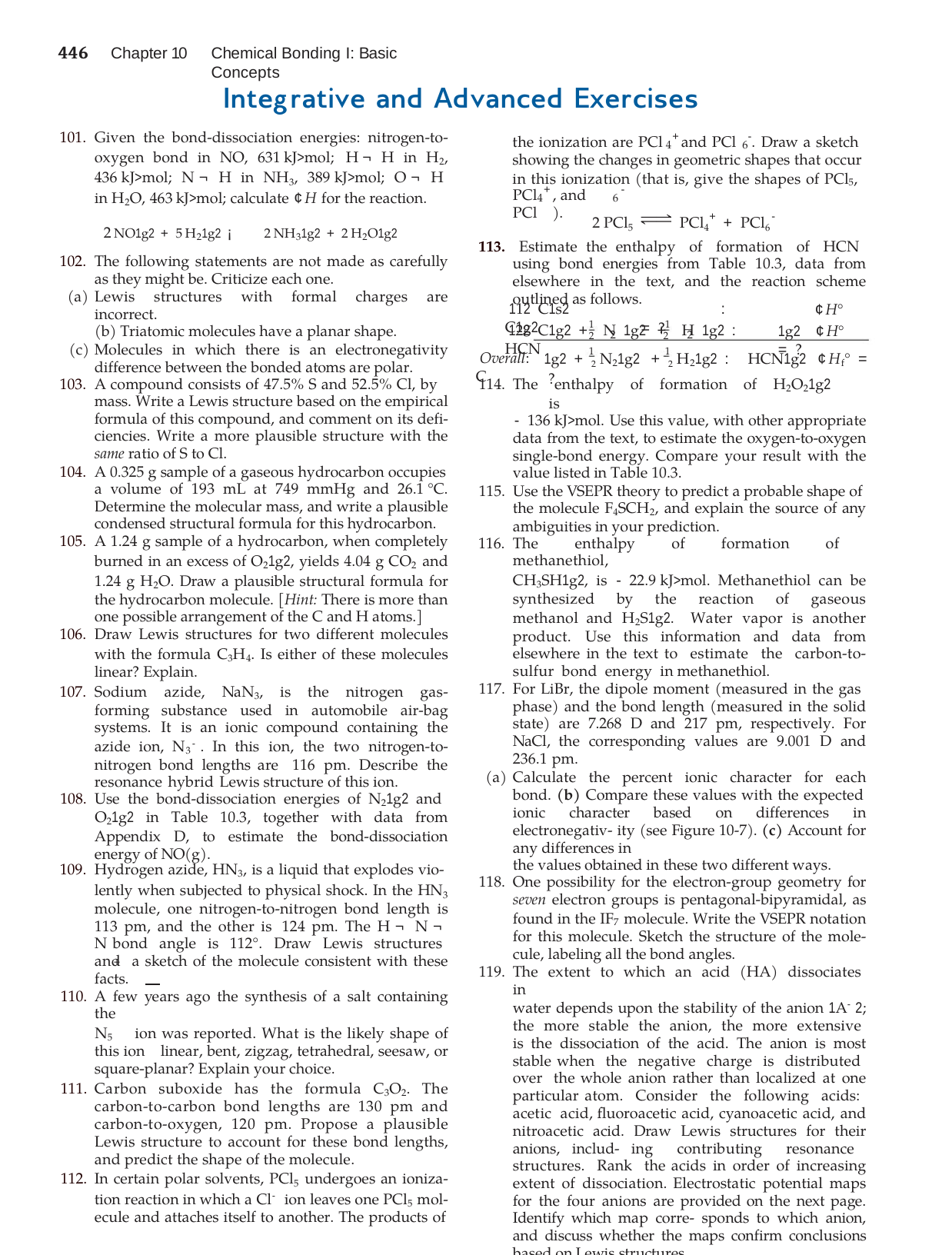

446	Chapter 10
Chemical Bonding I: Basic Concepts
Integrative and Advanced Exercises
Given the bond-dissociation energies: nitrogen-to- oxygen  bond  in  NO,  631 kJ>mol;   H ¬ H  in  H2, 436 kJ>mol;  N ¬ H  in  NH3,  389 kJ>mol;  O ¬ H  in H2O, 463 kJ>mol; calculate ¢H for the reaction.
2 NO1g2  +  5 H21g2  ¡   2 NH31g2  +  2 H2O1g2
The following statements are not made as carefully as they might be. Criticize each one.
Lewis   structures   with   formal   charges   are incorrect.
Triatomic molecules have a planar shape.
Molecules in which there is an electronegativity difference between the bonded atoms are polar.
A compound consists of 47.5% S and 52.5% Cl, by
mass. Write a Lewis structure based on the empirical formula of this compound, and comment on its defi- ciencies. Write a more plausible structure with the same ratio of S to Cl.
A 0.325 g sample of a gaseous hydrocarbon occupies
a  volume  of  193  mL  at  749  mmHg  and  26.1 °C. Determine the molecular mass, and write a plausible condensed structural formula for this hydrocarbon.
A 1.24 g sample of a hydrocarbon, when completely burned in an excess of O21g2, yields 4.04 g CO2  and 1.24 g H2O. Draw a plausible structural formula for the hydrocarbon molecule. [Hint: There is more than one possible arrangement of the C and H atoms.]
Draw Lewis structures for two different molecules with the formula C3H4. Is either of these molecules linear? Explain.
Sodium  azide,  NaN3,  is  the  nitrogen  gas-forming substance used in automobile air-bag systems. It is an ionic compound containing the azide ion, N3-. In this ion, the two nitrogen-to-nitrogen bond lengths are  116 pm. Describe the resonance hybrid Lewis structure of this ion.
Use  the  bond-dissociation  energies  of  N21g2  and
O21g2   in   Table   10.3,   together   with   data   from Appendix D, to estimate the bond-dissociation energy of NO(g).
Hydrogen azide, HN3, is a liquid that explodes vio-
lently when subjected to physical shock. In the HN3 molecule, one nitrogen-to-nitrogen bond length is 113 pm, and the other is  124 pm. The H ¬ N ¬ N bond  angle  is  112°.  Draw  Lewis  structures  and  a sketch of the molecule consistent with these facts.
A few years ago the synthesis of a salt containing the
N5                                  ion was reported. What is the likely shape of this ion    linear, bent, zigzag, tetrahedral, seesaw, or square-planar? Explain your choice.
Carbon   suboxide   has   the   formula   C3O2.   The carbon-to-carbon  bond  lengths  are  130  pm  and carbon-to-oxygen,  120  pm.  Propose  a  plausible Lewis structure to account for these bond lengths, and predict the shape of the molecule.
In certain polar solvents, PCl5  undergoes an ioniza- tion reaction in which a Cl- ion leaves one PCl5 mol- ecule and attaches itself to another. The products of
+
-
the ionization are PCl                                  and PCl                      . Draw a sketch
4	6
showing the changes in geometric shapes that occur
in this ionization (that is, give the shapes of PCl5,
+	-
PCl                      , and PCl                      ).
4
6
+	-
2 PCl5	PCl4                                     +  PCl6

113.  Estimate the enthalpy  of  formation  of  HCN  using bond energies from Table 10.3, data from elsewhere in the text, and the reaction scheme outlined as follows.
 112  C1s2  	 	 :  C1g2
 	 	 ¢H°  =  ?
1	1
 122  C1g2  +    N  1g2   +    H  1g2  :  HCN
1g2    ¢H°  =  ?
2	2
2
2
1	1
1g2  +  2 N21g2   +  2 H21g2  :  HCN1g2   ¢Hf°  =  ?
 Overall:  C
The    enthalpy    of    formation    of    H2O21g2	is
- 136 kJ>mol. Use this value, with other appropriate data from the text, to estimate the oxygen-to-oxygen single-bond energy. Compare your result with the value listed in Table 10.3.
Use the VSEPR theory to predict a probable shape of
the molecule F4SCH2, and explain the source of any ambiguities in your prediction.
The    enthalpy    of    formation    of    methanethiol,
CH3SH1g2,  is  - 22.9 kJ>mol.  Methanethiol  can  be synthesized  by  the  reaction  of  gaseous methanol and H2S1g2.  Water vapor is another product. Use this information and data from elsewhere in the text to  estimate  the  carbon-to-sulfur  bond  energy  in methanethiol.
For LiBr, the dipole moment (measured in the gas
phase) and the bond length (measured in the solid state) are 7.268 D and 217 pm, respectively. For NaCl, the corresponding values are 9.001 D and 236.1 pm.
Calculate  the  percent  ionic  character  for  each bond. (b) Compare these values with the expected
ionic character based on differences in electronegativ- ity (see Figure 10-7). (c) Account for any differences in
the values obtained in these two different ways.
One possibility for the electron-group geometry for seven electron groups is pentagonal-bipyramidal, as found in the IF7  molecule. Write the VSEPR notation for this molecule. Sketch the structure of the mole- cule, labeling all the bond angles.
The  extent  to  which  an  acid  (HA)  dissociates  in
water depends upon the stability of the anion 1A-2; the  more  stable  the  anion,  the  more  extensive  is the dissociation of the acid. The anion is most stable when  the  negative  charge  is  distributed  over  the whole anion rather than localized at one particular atom.  Consider  the  following  acids:  acetic  acid, fluoroacetic acid, cyanoacetic acid, and nitroacetic acid. Draw Lewis structures for their anions, includ- ing  contributing  resonance  structures.  Rank  the acids in order of increasing extent of dissociation. Electrostatic potential maps for the four anions are provided on the next page. Identify which map corre- sponds to which anion, and discuss whether the maps confirm conclusions based on Lewis structures.
+